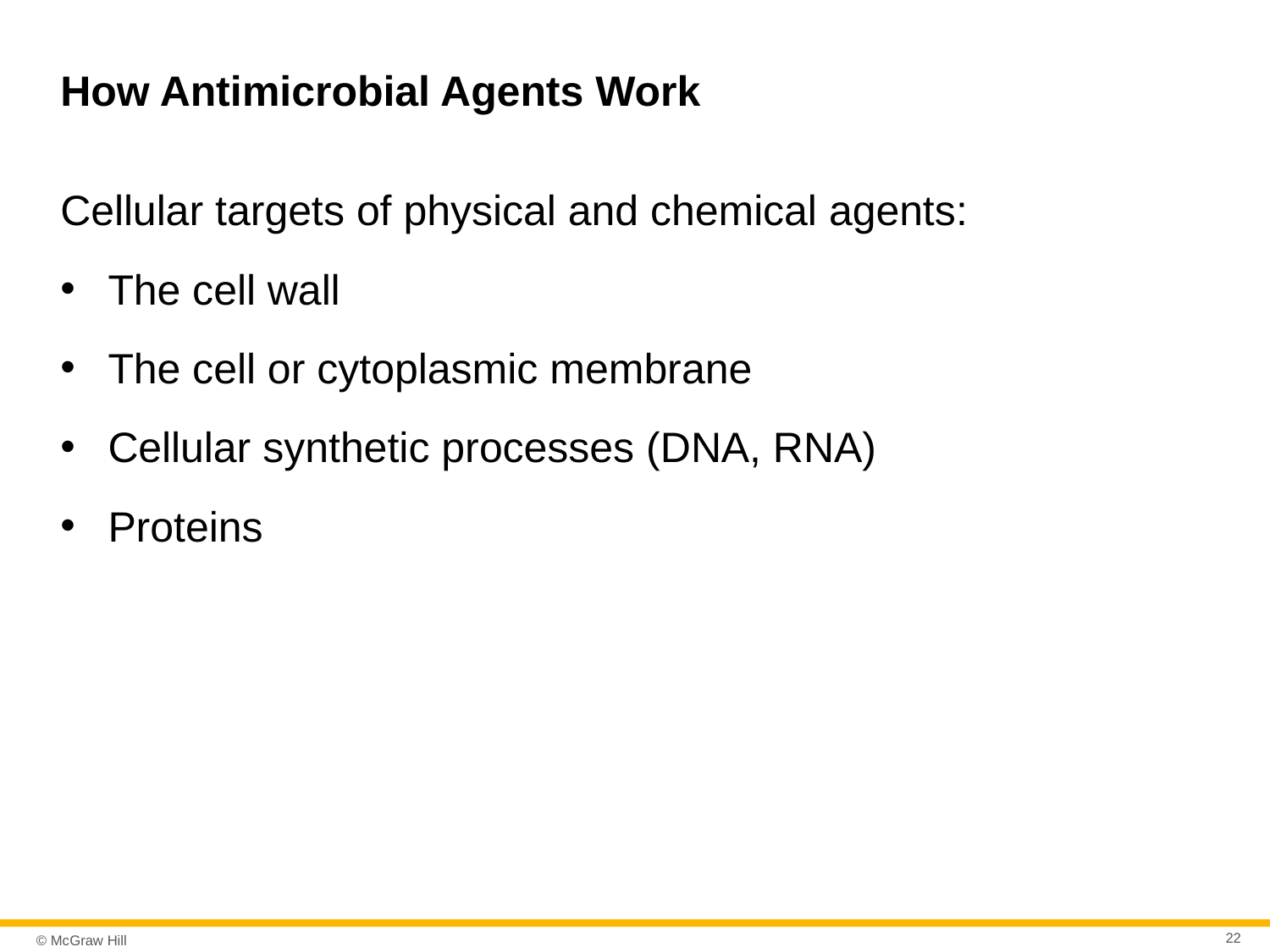

# How Antimicrobial Agents Work
Cellular targets of physical and chemical agents:
The cell wall
The cell or cytoplasmic membrane
Cellular synthetic processes (DNA, RNA)
Proteins